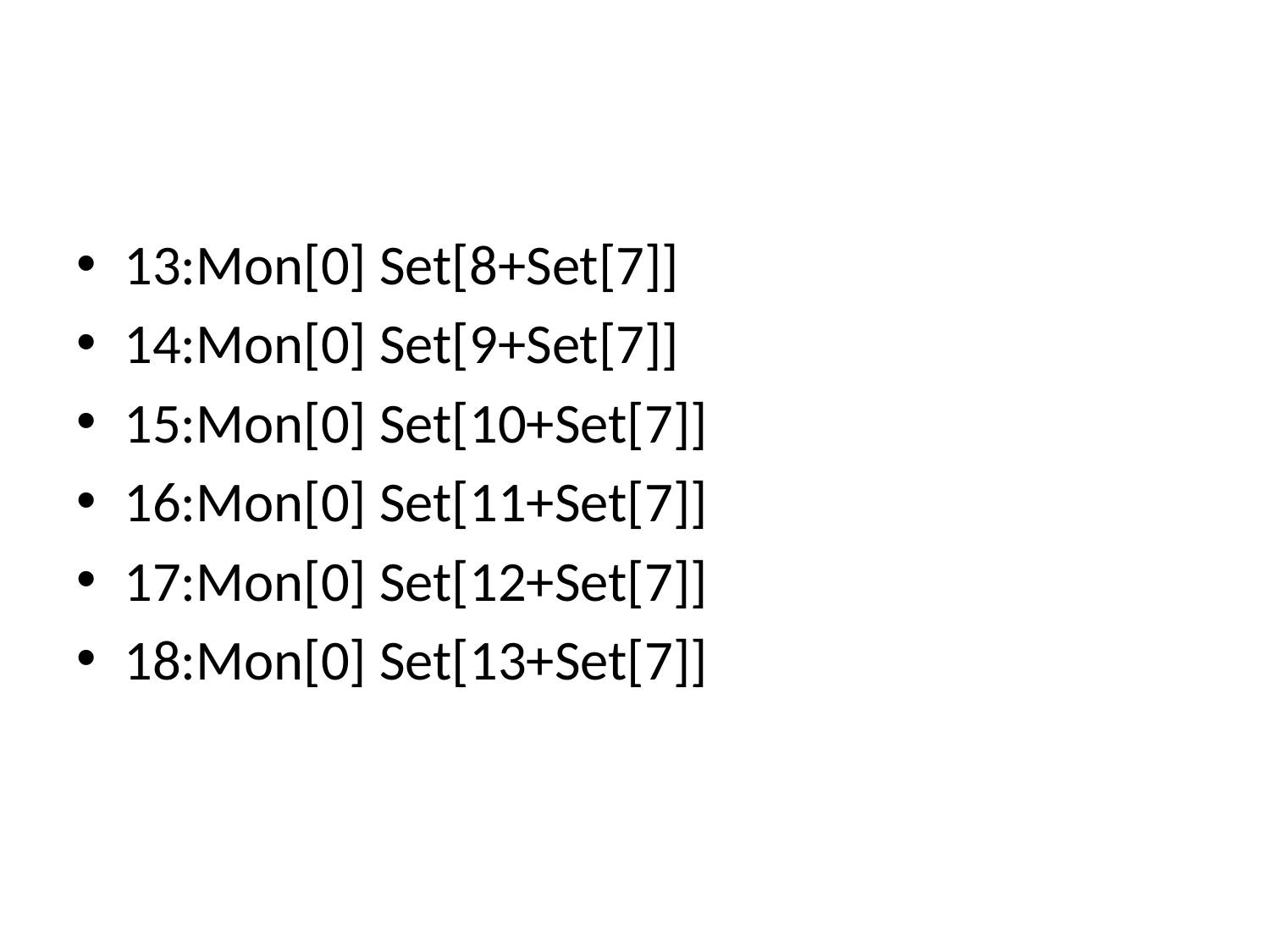

#
13:Mon[0] Set[8+Set[7]]
14:Mon[0] Set[9+Set[7]]
15:Mon[0] Set[10+Set[7]]
16:Mon[0] Set[11+Set[7]]
17:Mon[0] Set[12+Set[7]]
18:Mon[0] Set[13+Set[7]]